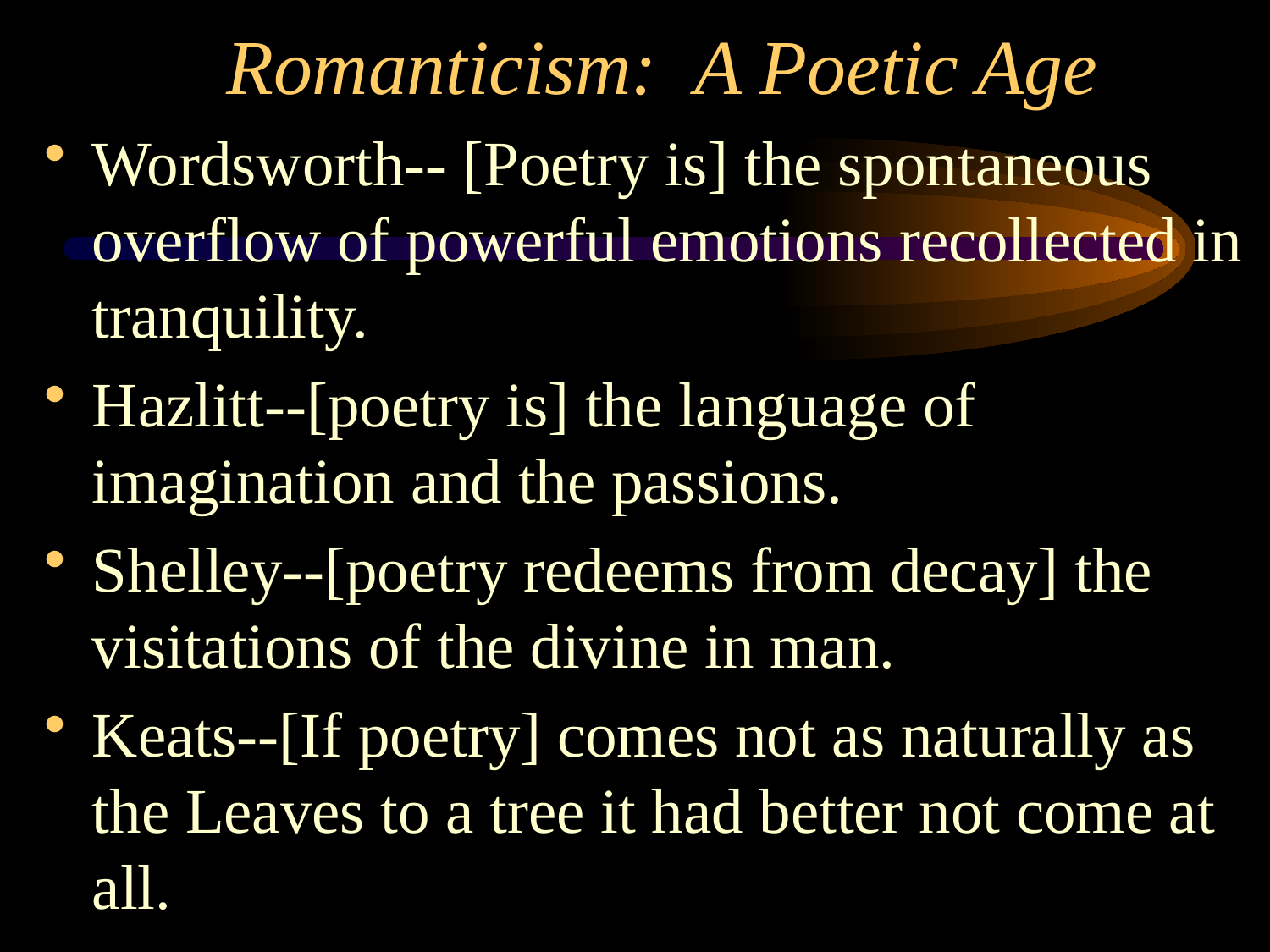

# Romanticism:  A Poetic Age
Wordsworth-- [Poetry is] the spontaneous overflow of powerful emotions recollected in tranquility.
Hazlitt--[poetry is] the language of imagination and the passions.
Shelley--[poetry redeems from decay] the visitations of the divine in man.
Keats--[If poetry] comes not as naturally as the Leaves to a tree it had better not come at all.